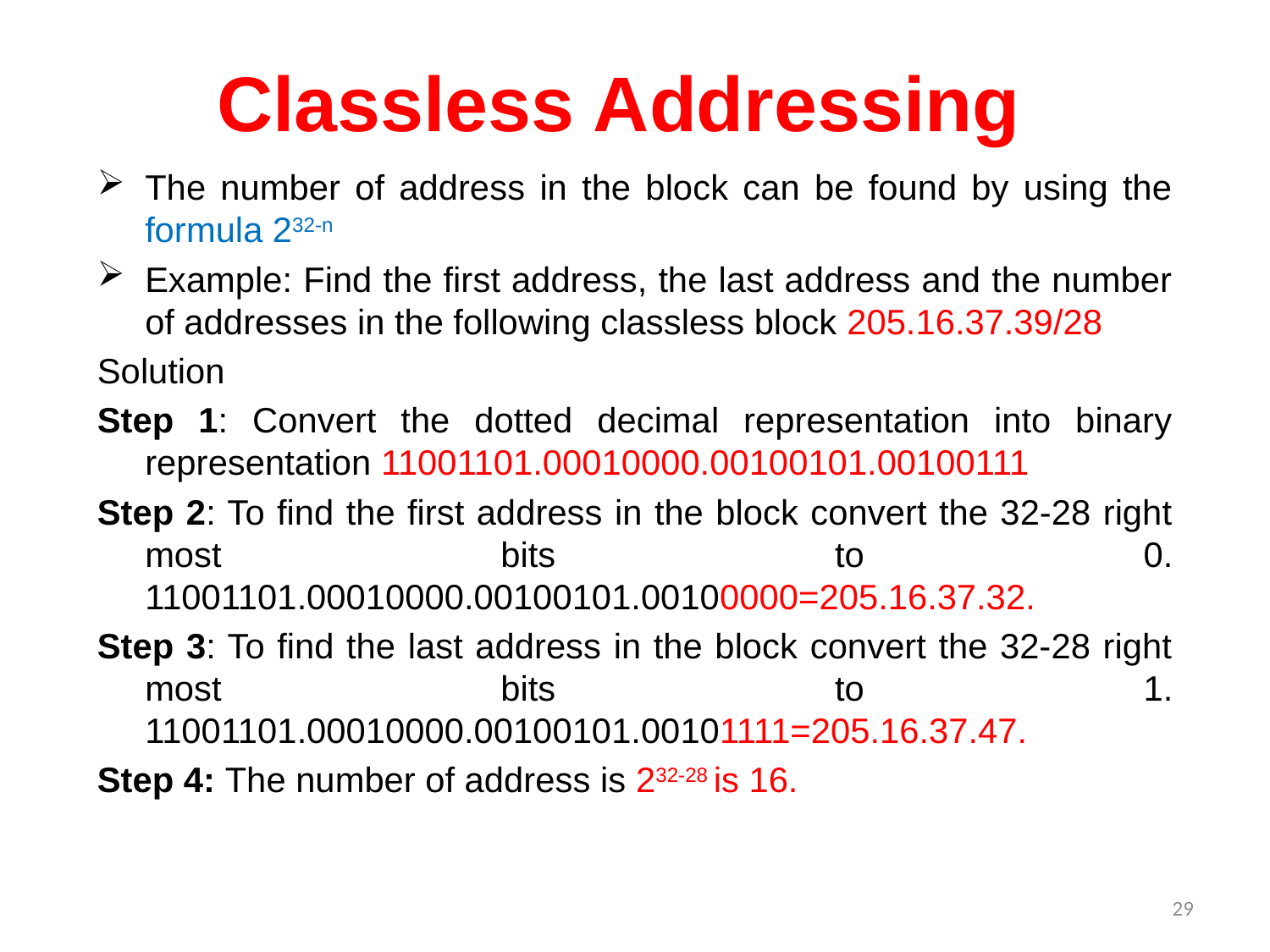

# Classless Addressing
The number of address in the block can be found by using the formula 232-n
Example: Find the first address, the last address and the number of addresses in the following classless block 205.16.37.39/28
Solution
Step 1: Convert the dotted decimal representation into binary representation 11001101.00010000.00100101.00100111
Step 2: To find the first address in the block convert the 32-28 right most bits to 0. 11001101.00010000.00100101.00100000=205.16.37.32.
Step 3: To find the last address in the block convert the 32-28 right most bits to 1. 11001101.00010000.00100101.00101111=205.16.37.47.
Step 4: The number of address is 232-28 is 16.

29